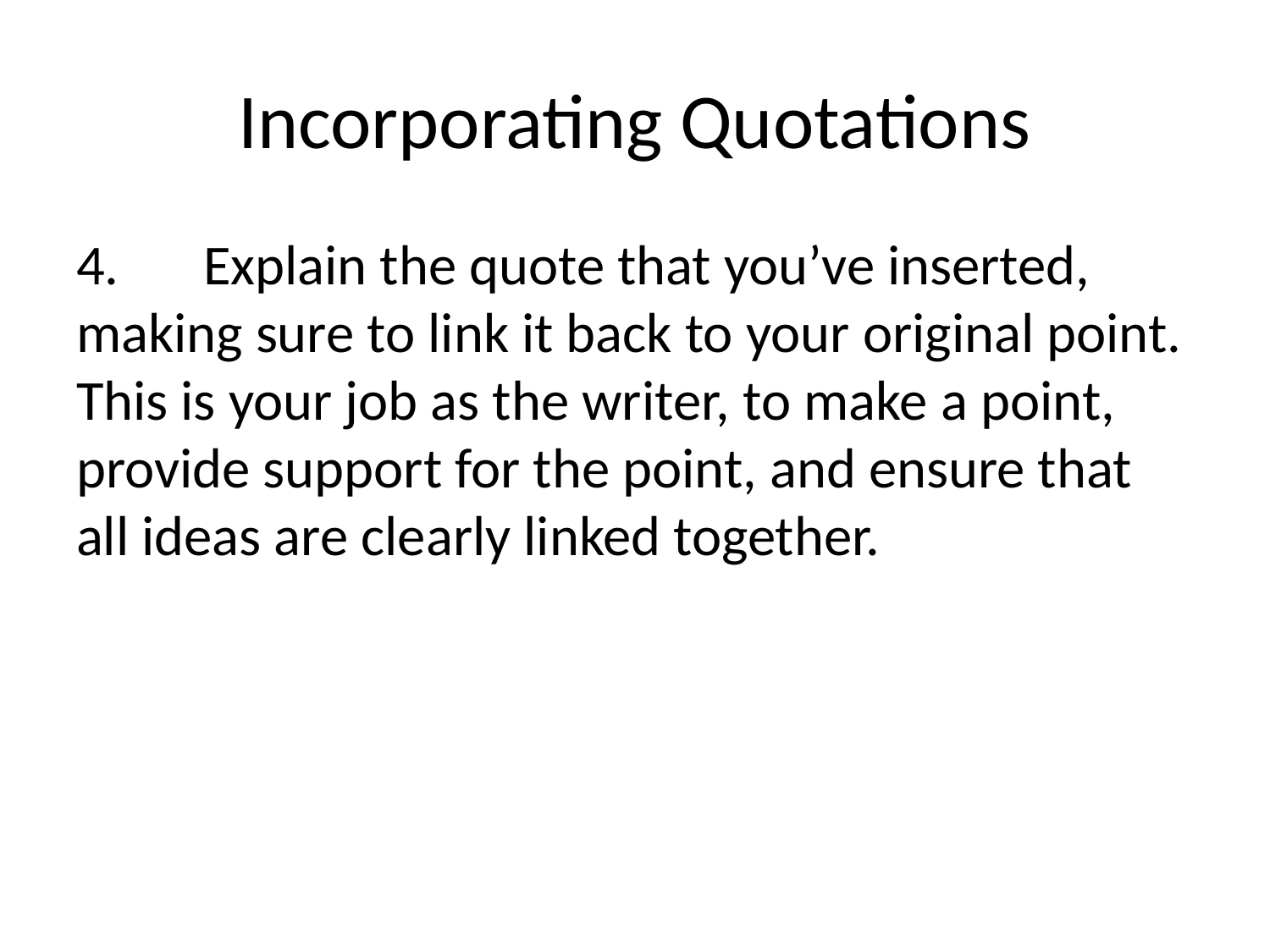

# Incorporating Quotations
4.	Explain the quote that you’ve inserted, making sure to link it back to your original point. This is your job as the writer, to make a point, provide support for the point, and ensure that all ideas are clearly linked together.